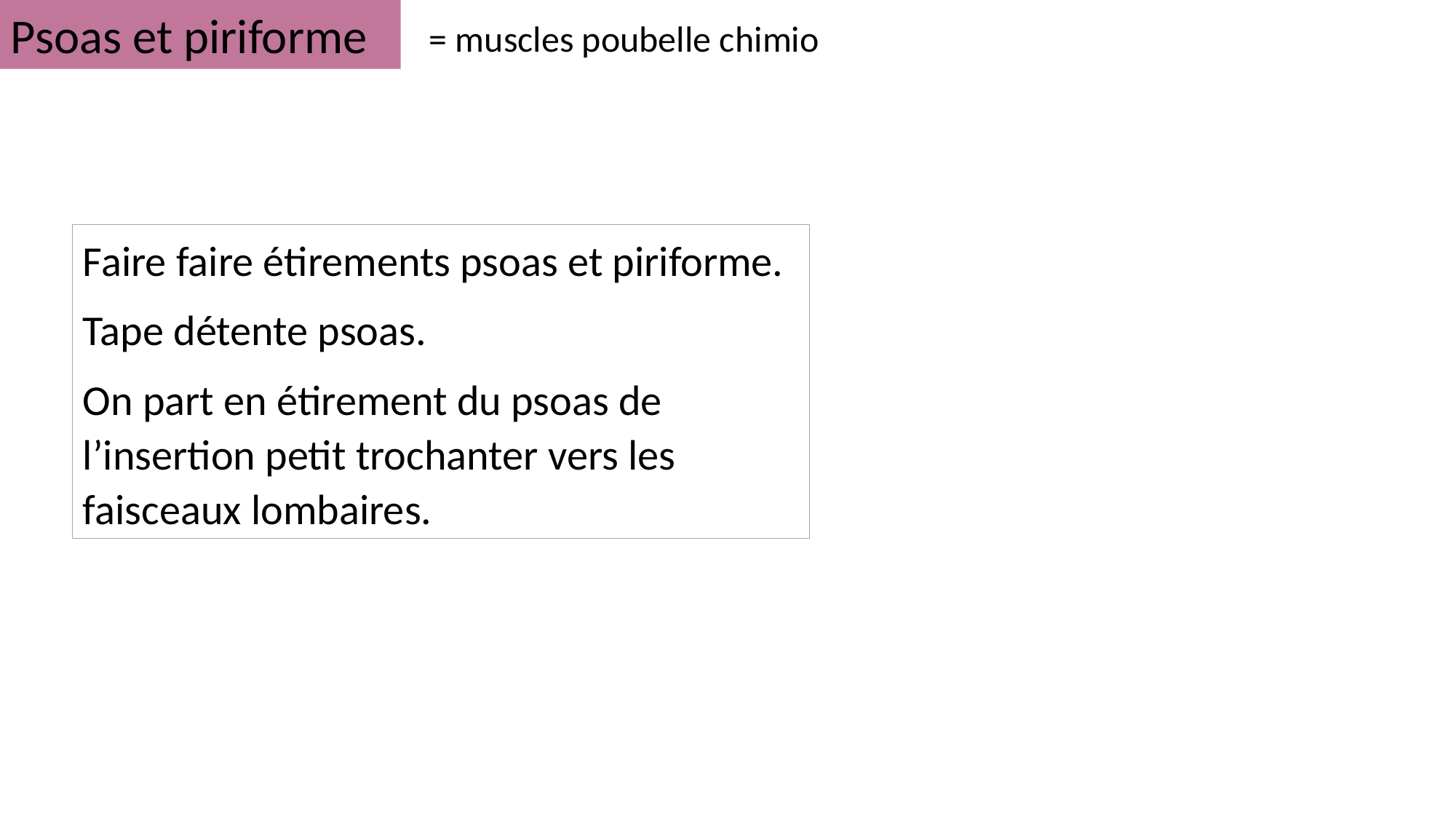

Psoas et piriforme
= muscles poubelle chimio
Faire faire étirements psoas et piriforme.
Tape détente psoas.
On part en étirement du psoas de l’insertion petit trochanter vers les faisceaux lombaires.